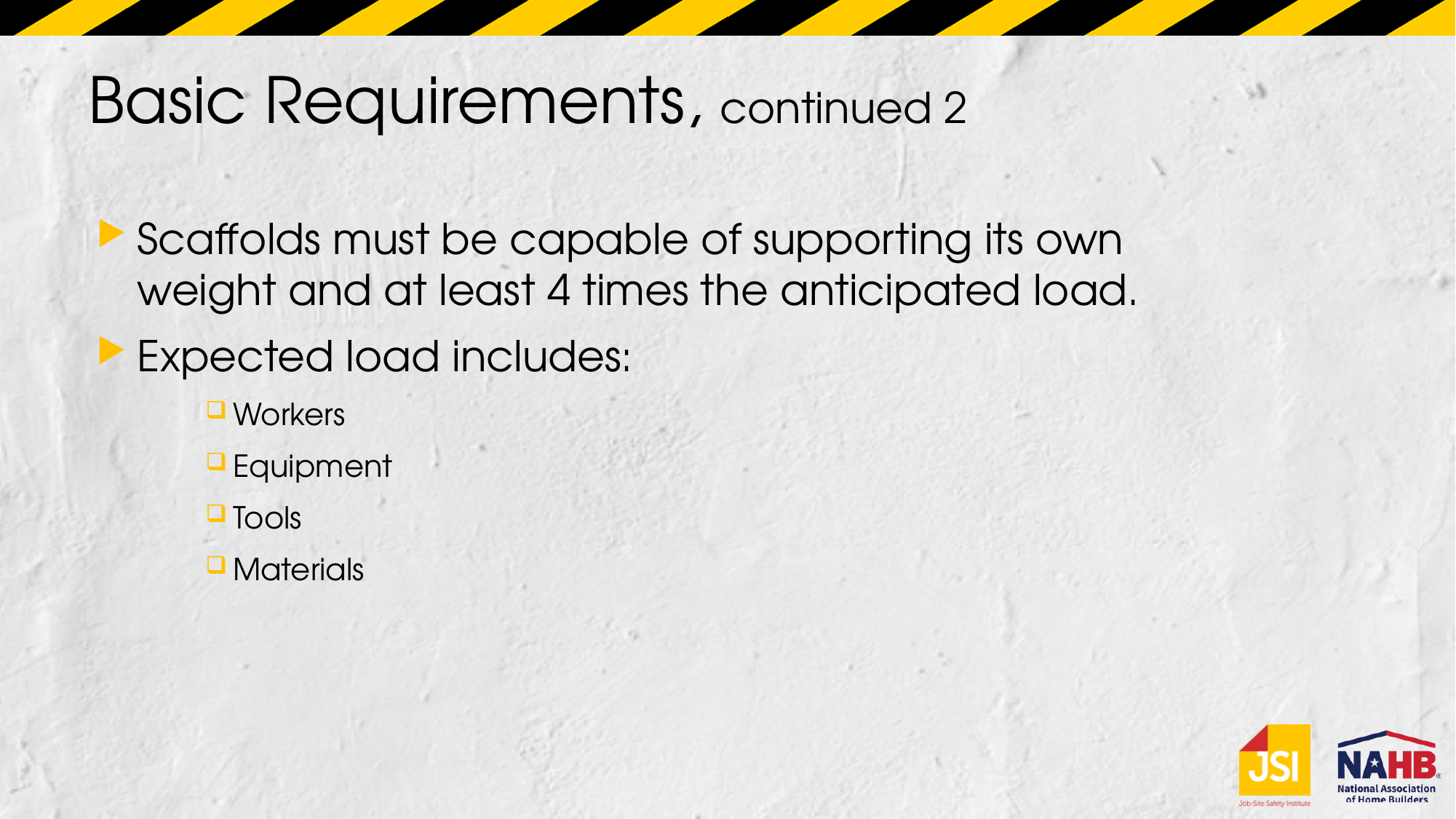

# Basic Requirements, continued 2
Scaffolds must be capable of supporting its own weight and at least 4 times the anticipated load.
Expected load includes:
Workers
Equipment
Tools
Materials